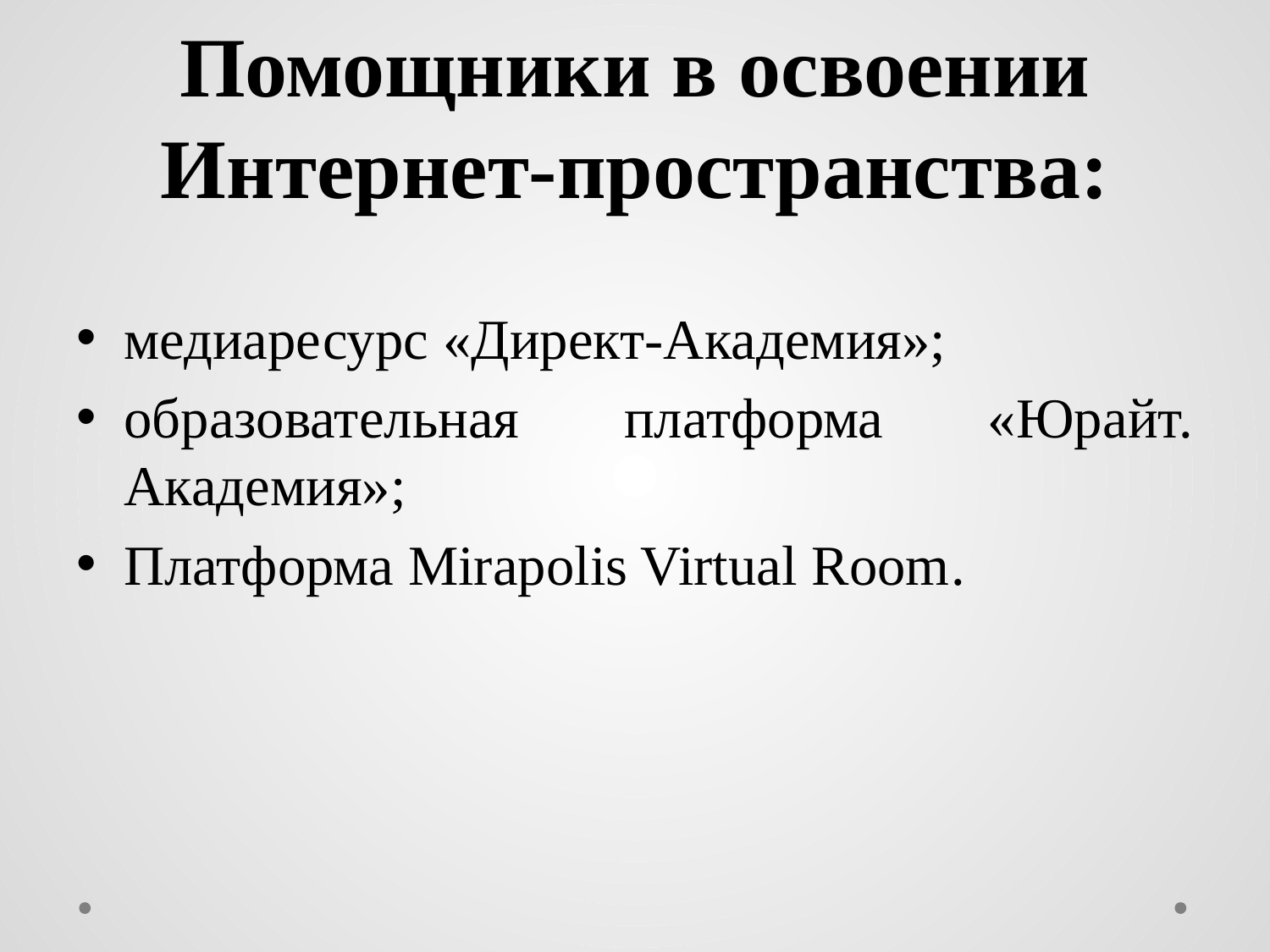

# Помощники в освоении Интернет-пространства:
медиаресурс «Директ-Академия»;
образовательная платформа «Юрайт. Академия»;
Платформа Mirapolis Virtual Room.